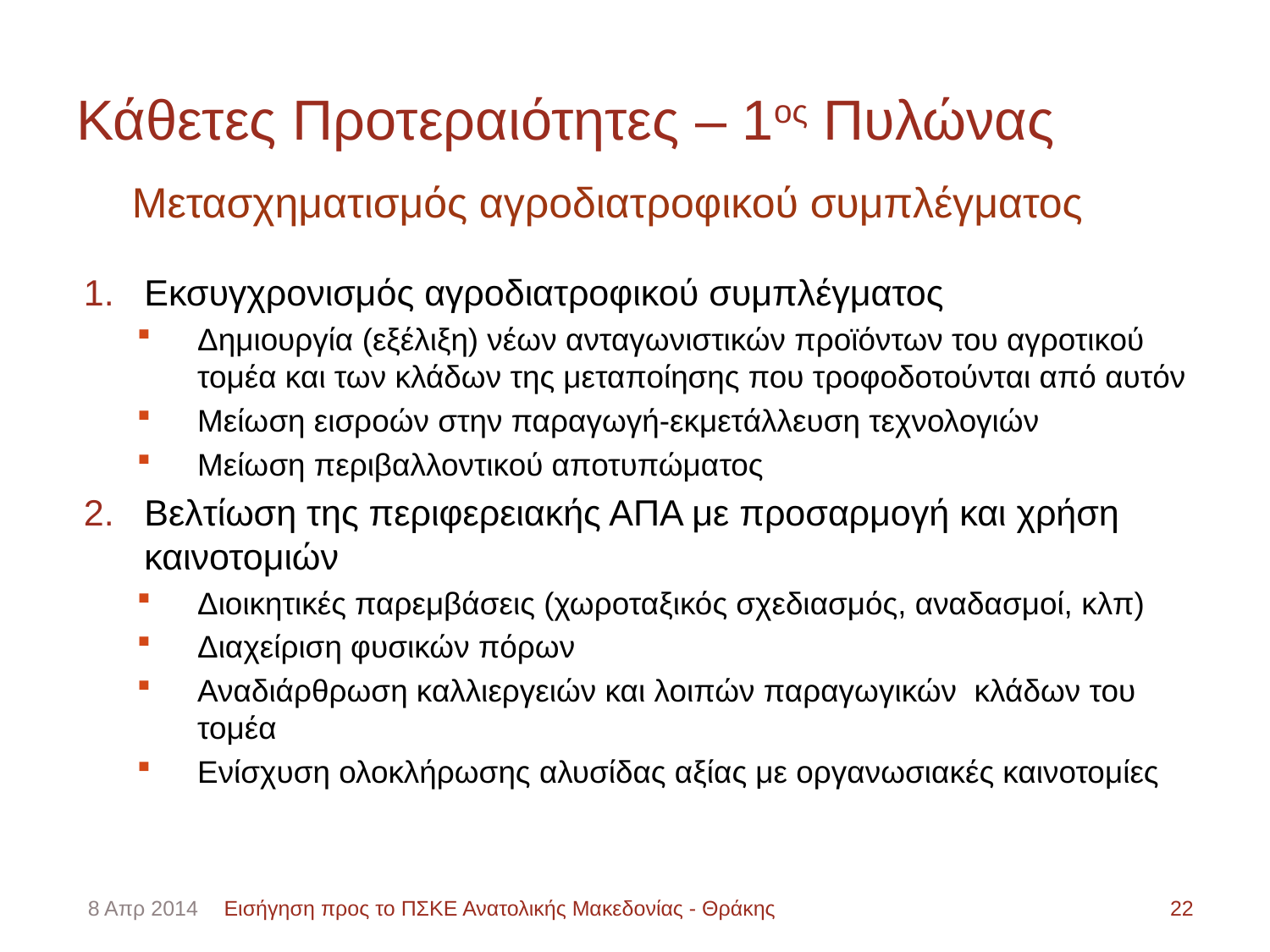

# Κάθετες Προτεραιότητες – 1ος Πυλώνας
Μετασχηματισμός αγροδιατροφικού συμπλέγματος

Εκσυγχρονισμός αγροδιατροφικού συμπλέγματος
Δημιουργία (εξέλιξη) νέων ανταγωνιστικών προϊόντων του αγροτικού τομέα και των κλάδων της μεταποίησης που τροφοδοτούνται από αυτόν
Μείωση εισροών στην παραγωγή-εκμετάλλευση τεχνολογιών
Μείωση περιβαλλοντικού αποτυπώματος
Βελτίωση της περιφερειακής ΑΠΑ με προσαρμογή και χρήση καινοτομιών
Διοικητικές παρεμβάσεις (χωροταξικός σχεδιασμός, αναδασμοί, κλπ)
Διαχείριση φυσικών πόρων
Αναδιάρθρωση καλλιεργειών και λοιπών παραγωγικών  κλάδων του τομέα
Ενίσχυση ολοκλήρωσης αλυσίδας αξίας με οργανωσιακές καινοτομίες

8 Απρ 2014
Εισήγηση προς το ΠΣΚΕ Ανατολικής Μακεδονίας - Θράκης
22